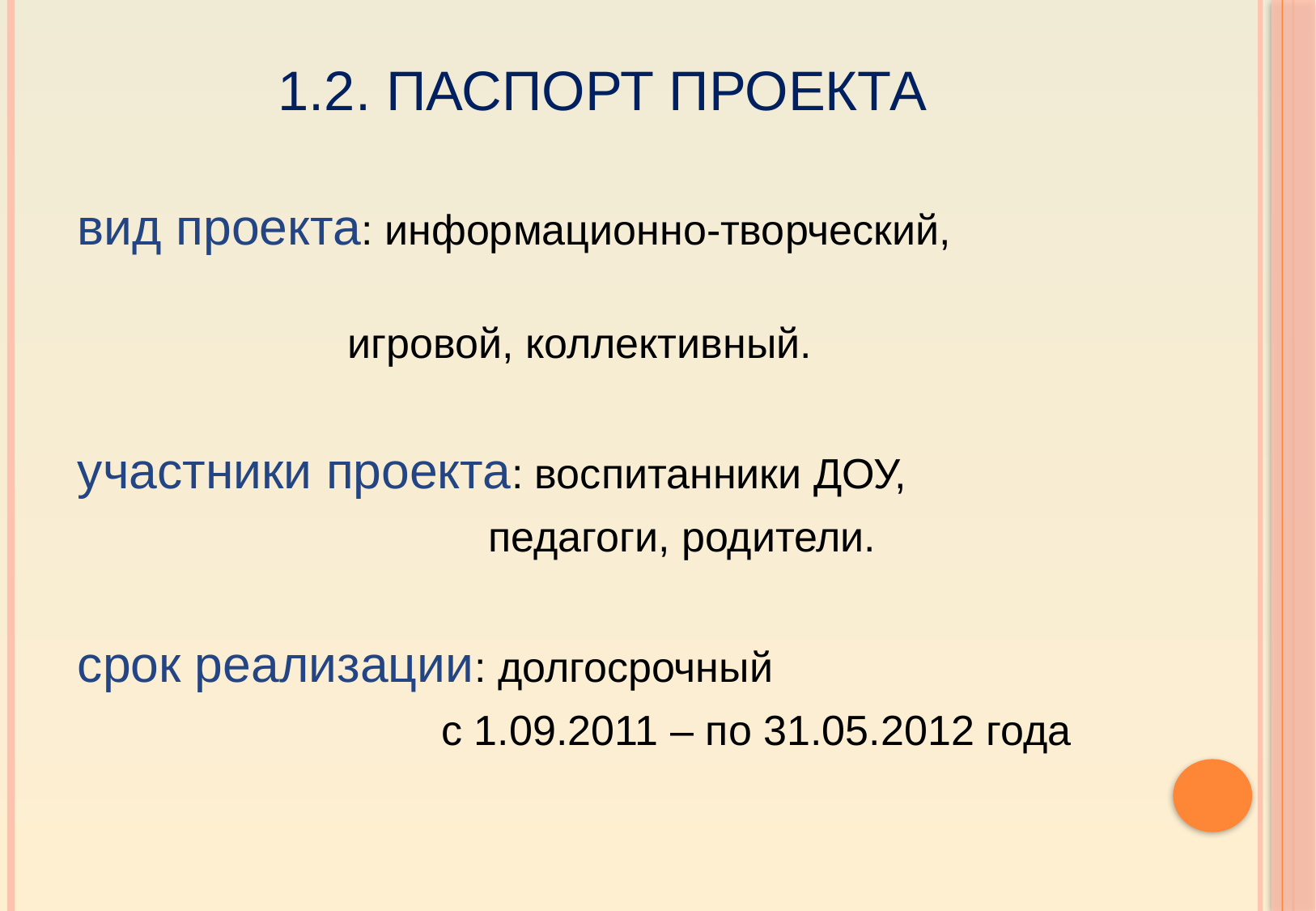

# 1.2. Паспорт проекта
вид проекта: информационно-творческий,
                       игровой, коллективный.

участники проекта: воспитанники ДОУ,
                                   педагоги, родители.

срок реализации: долгосрочный
                               с 1.09.2011 – по 31.05.2012 года